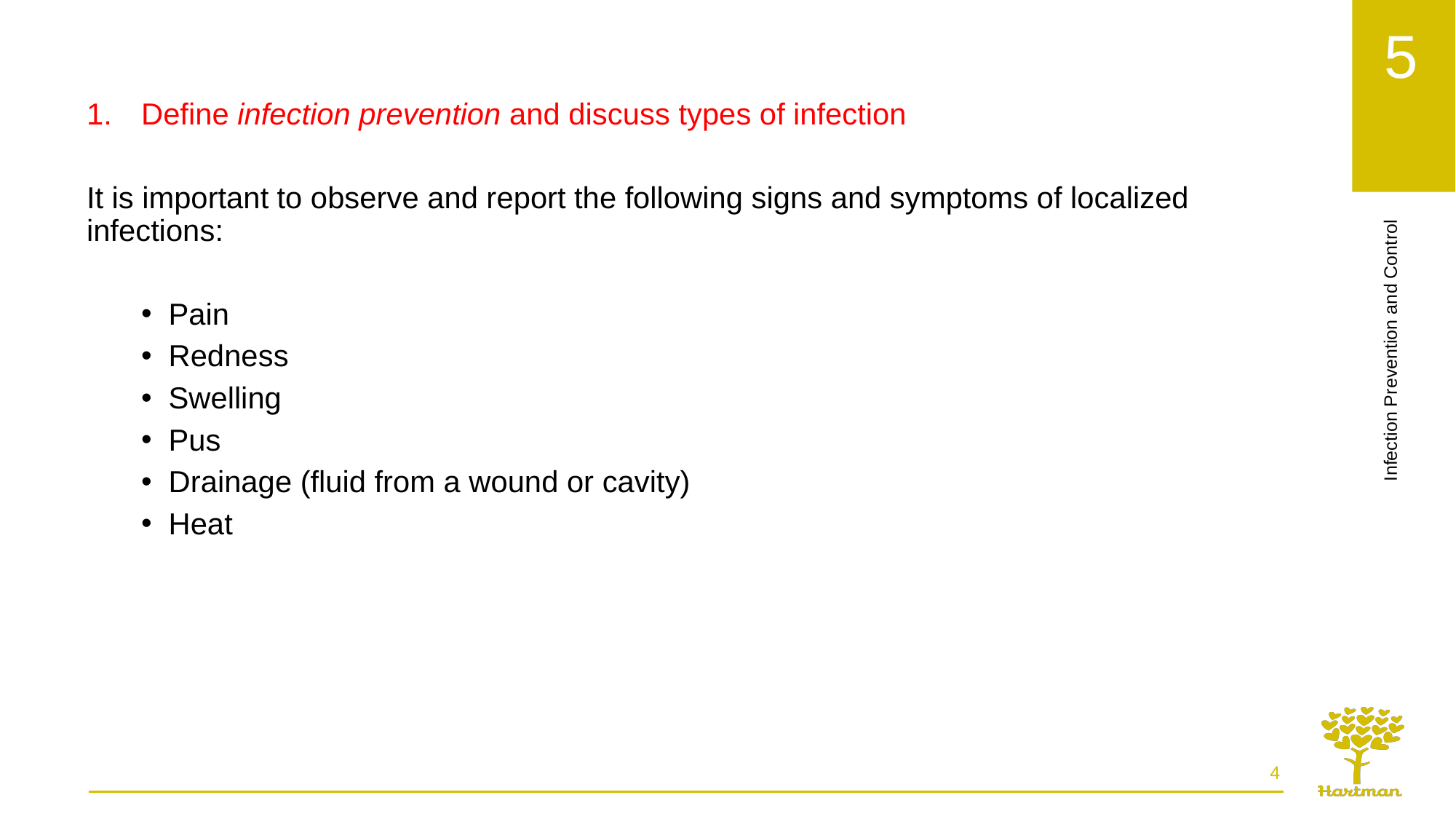

Define infection prevention and discuss types of infection

It is important to observe and report the following signs and symptoms of localized infections:

Pain
Redness
Swelling
Pus
Drainage (fluid from a wound or cavity)
Heat

4